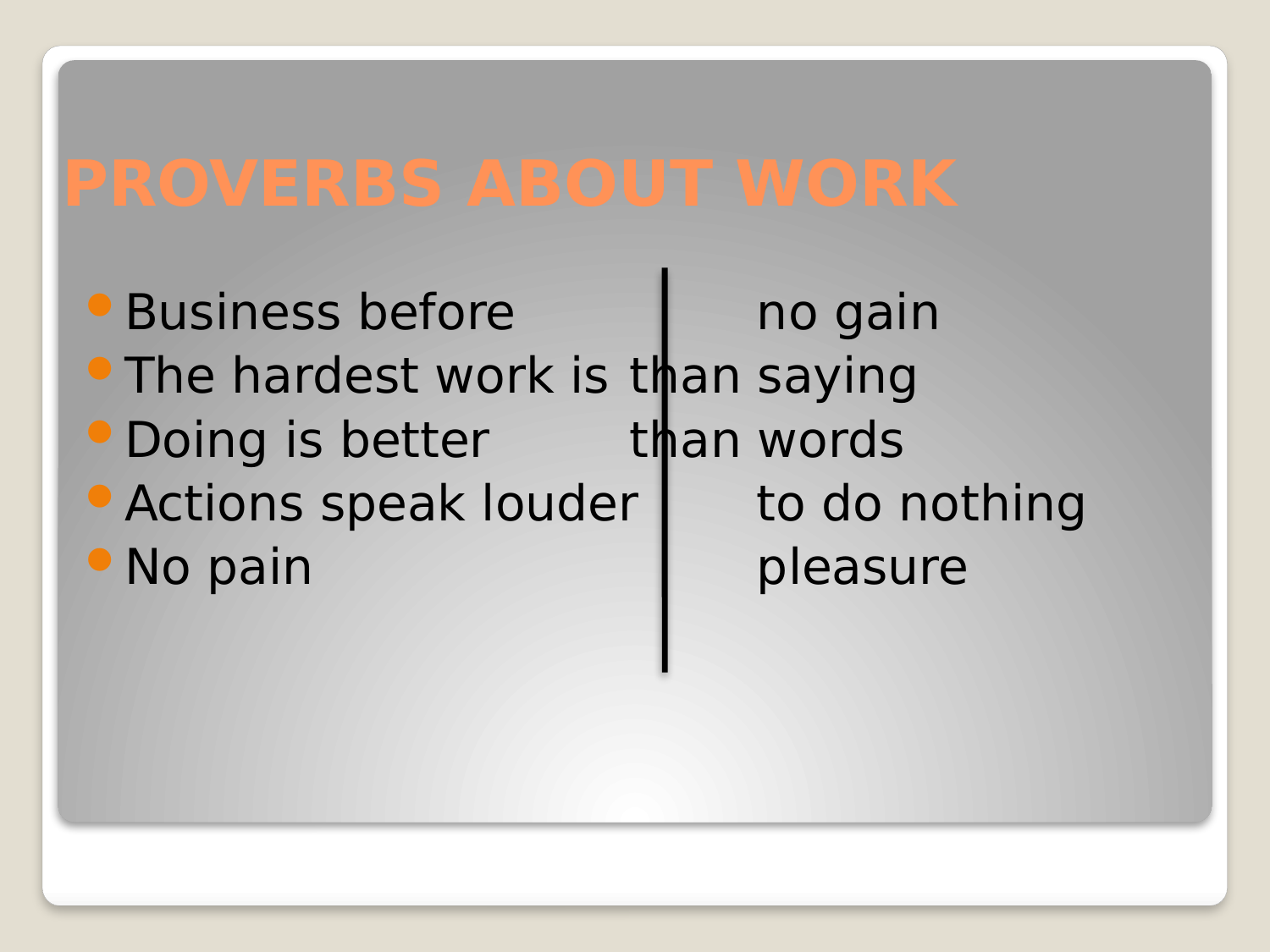

# PROVERBS ABOUT WORK
Business before		no gain
The hardest work is	than saying
Doing is better		than words
Actions speak louder	to do nothing
No pain				pleasure